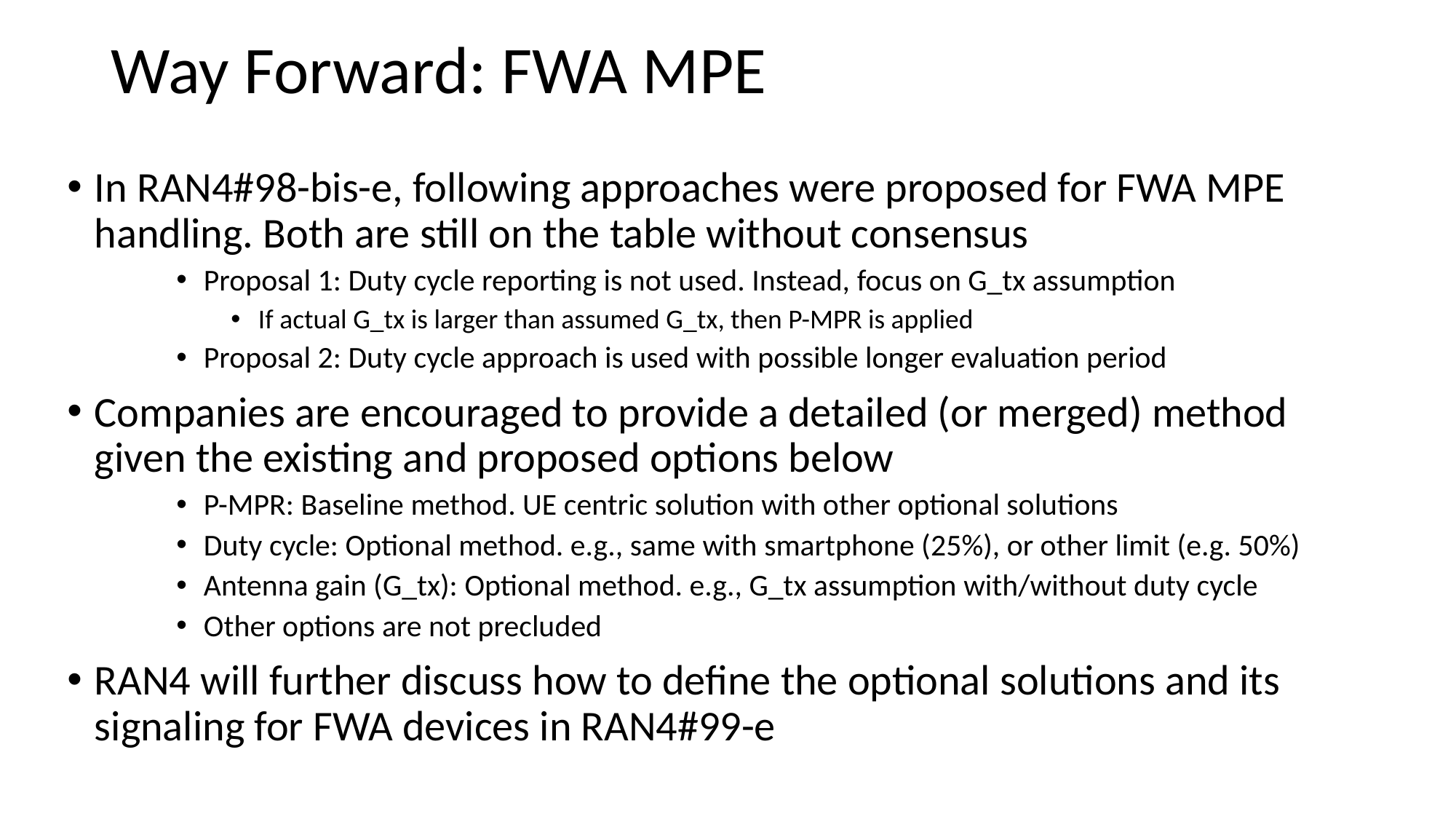

Way Forward: FWA MPE
In RAN4#98-bis-e, following approaches were proposed for FWA MPE handling. Both are still on the table without consensus
Proposal 1: Duty cycle reporting is not used. Instead, focus on G_tx assumption
If actual G_tx is larger than assumed G_tx, then P-MPR is applied
Proposal 2: Duty cycle approach is used with possible longer evaluation period
Companies are encouraged to provide a detailed (or merged) method given the existing and proposed options below
P-MPR: Baseline method. UE centric solution with other optional solutions
Duty cycle: Optional method. e.g., same with smartphone (25%), or other limit (e.g. 50%)
Antenna gain (G_tx): Optional method. e.g., G_tx assumption with/without duty cycle
Other options are not precluded
RAN4 will further discuss how to define the optional solutions and its signaling for FWA devices in RAN4#99-e